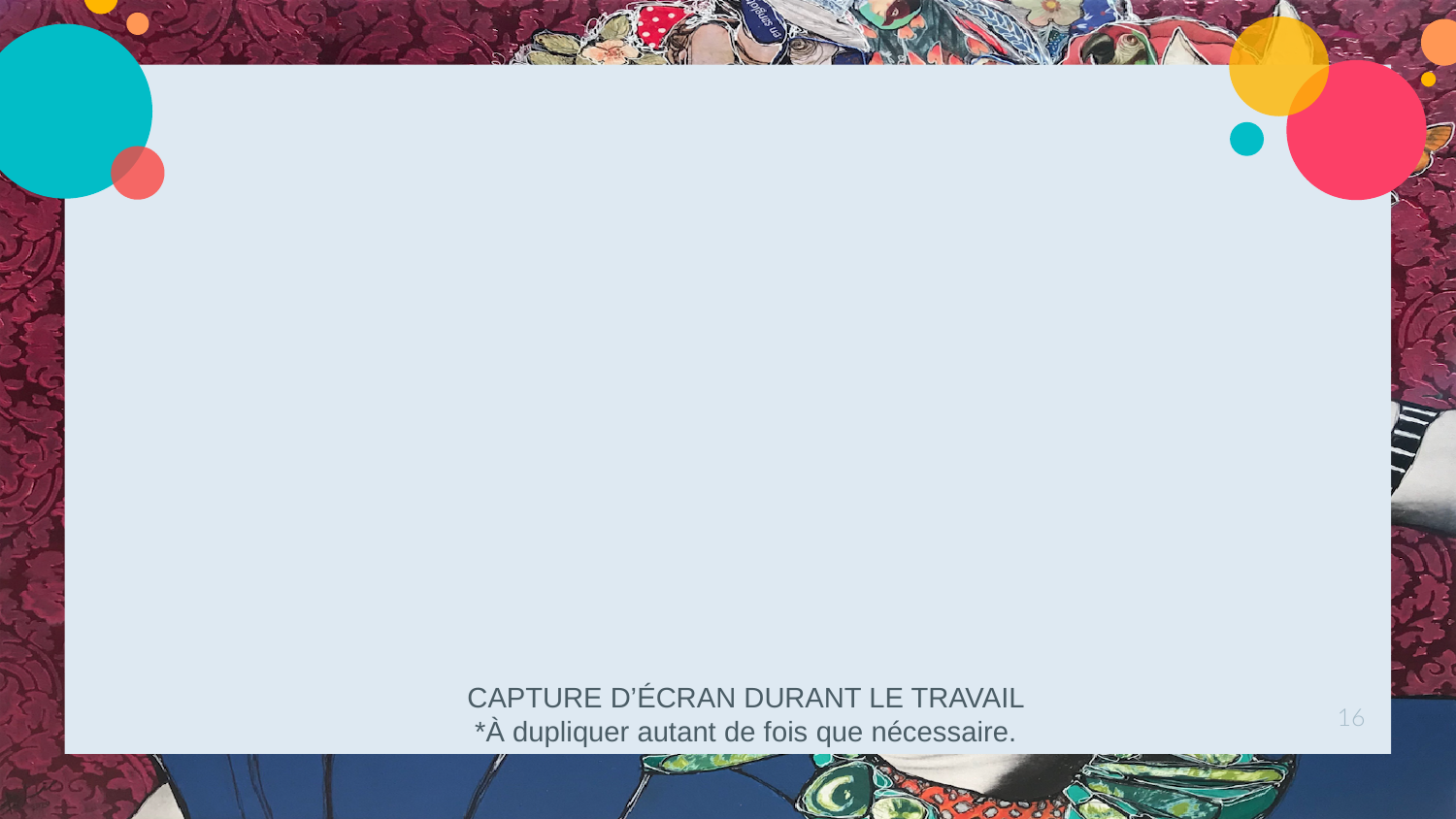

CAPTURE D’ÉCRAN DURANT LE TRAVAIL
*À dupliquer autant de fois que nécessaire.
16